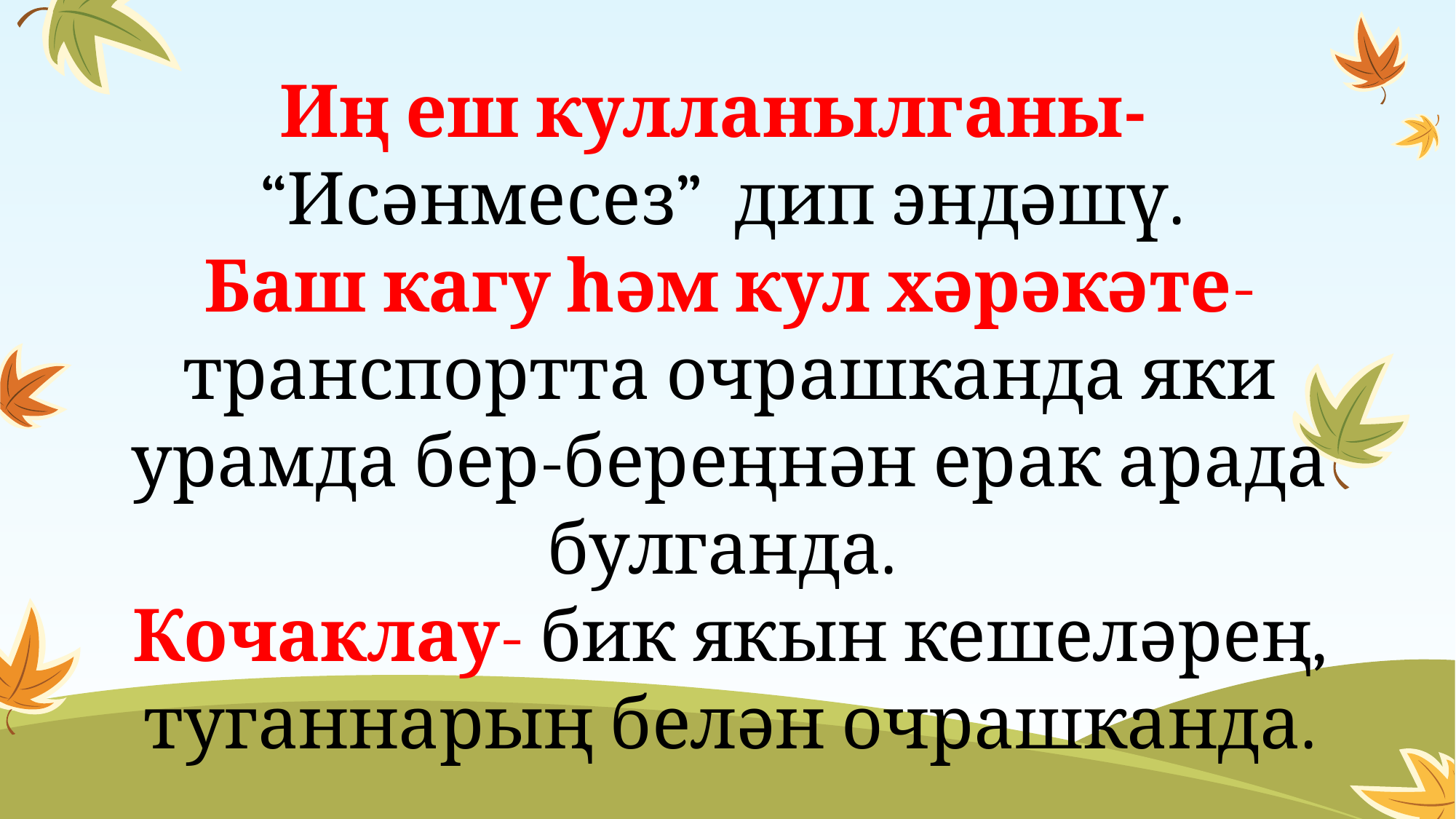

Иң еш кулланылганы-
“Исәнмесез”  дип эндәшү.
 Баш кагу һәм кул хәрәкәте-  транспортта очрашканда яки урамда бер-береңнән ерак арада булганда.
Кочаклау- бик якын кешеләрең, туганнарың белән очрашканда.
#